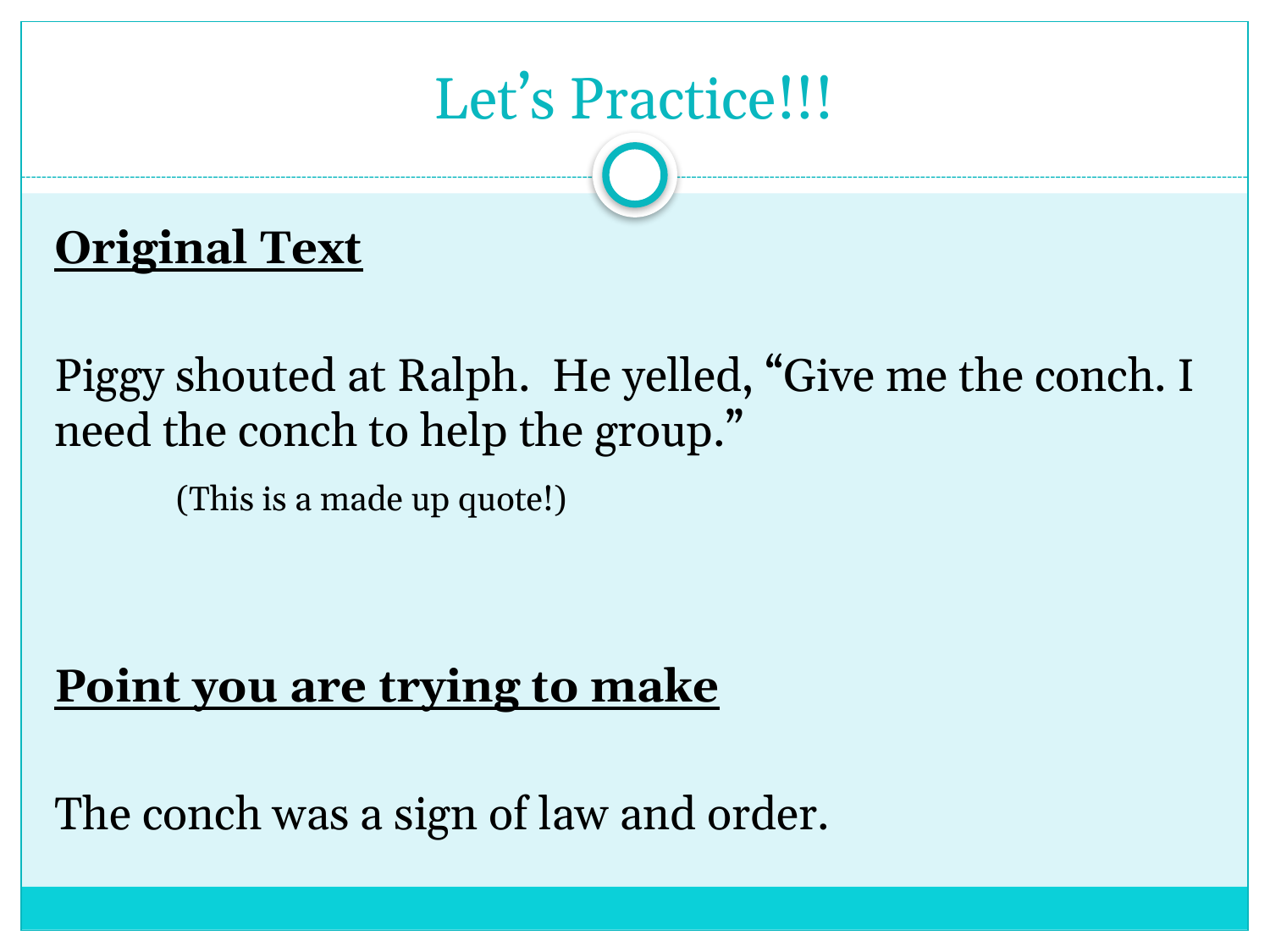

# Let’s Practice!!!
Original Text

Piggy shouted at Ralph.  He yelled, “Give me the conch. I need the conch to help the group.”
	(This is a made up quote!)

Point you are trying to make

The conch was a sign of law and order.